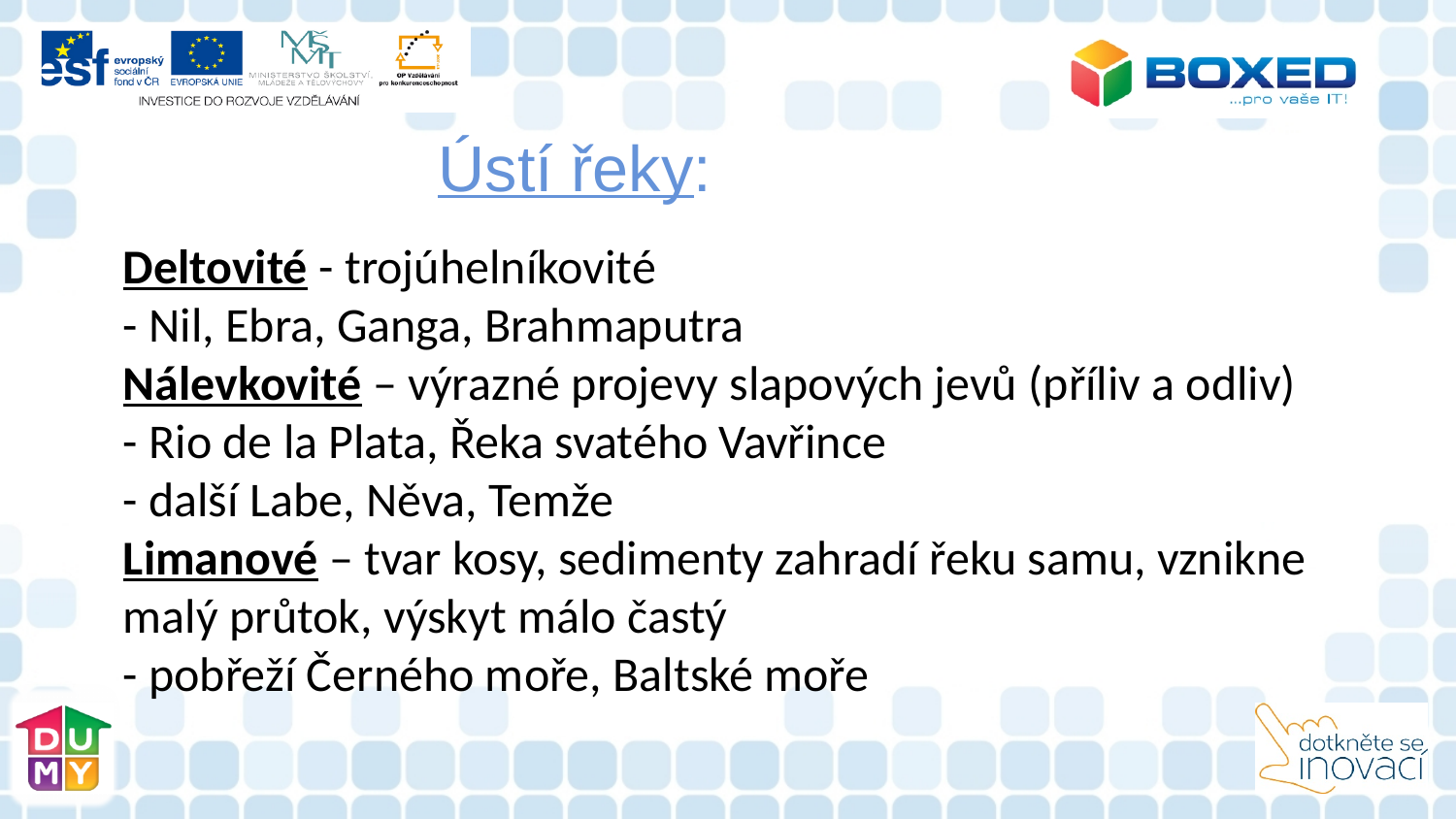

# Ústí řeky:
Deltovité - trojúhelníkovité
- Nil, Ebra, Ganga, Brahmaputra
Nálevkovité – výrazné projevy slapových jevů (příliv a odliv)
- Rio de la Plata, Řeka svatého Vavřince
- další Labe, Něva, Temže
Limanové – tvar kosy, sedimenty zahradí řeku samu, vznikne malý průtok, výskyt málo častý
- pobřeží Černého moře, Baltské moře